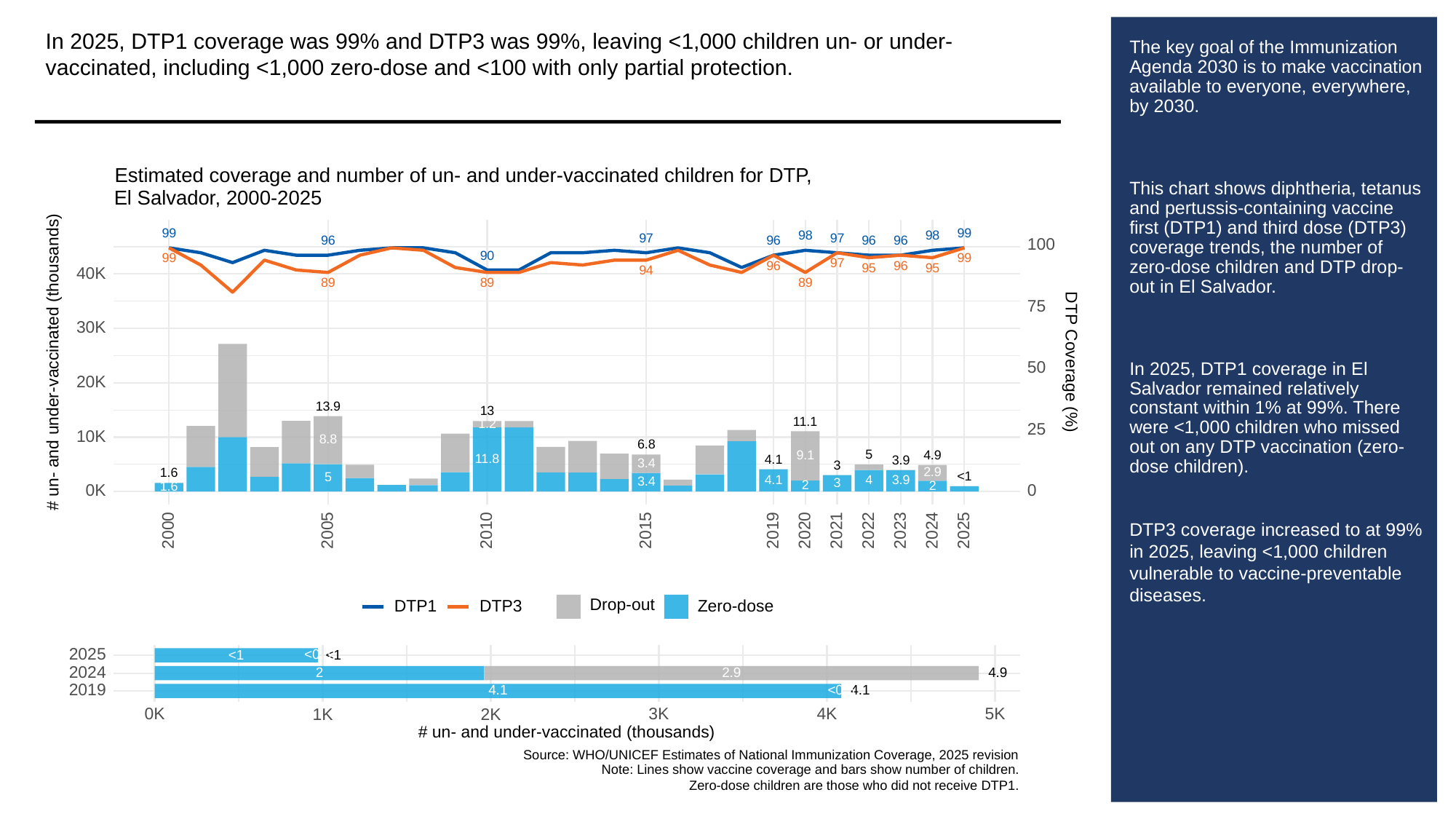

In 2025, DTP1 coverage was 99% and DTP3 was 99%, leaving <1,000 children un- or under-vaccinated, including <1,000 zero-dose and <100 with only partial protection.
# The key goal of the Immunization Agenda 2030 is to make vaccination available to everyone, everywhere, by 2030.

This chart shows diphtheria, tetanus and pertussis-containing vaccine first (DTP1) and third dose (DTP3) coverage trends, the number of zero-dose children and DTP drop-out in El Salvador.

In 2025, DTP1 coverage in El Salvador remained relatively constant within 1% at 99%. There were <1,000 children who missed out on any DTP vaccination (zero-dose children).

DTP3 coverage increased to at 99% in 2025, leaving <1,000 children vulnerable to vaccine-preventable diseases.

Estimated coverage and number of un- and under-vaccinated children for DTP,
El Salvador, 2000-2025

99
99
98
98
97
97
96
96
96
96
100

90
99
99
97
96
96
95
95
94
40K

89
89
89
75

30K

# un- and under-vaccinated (thousands)
DTP Coverage (%)

50
20K

13.9
13

11.1
1.2

25

10K

8.8

6.8

5
4.9
9.1

11.8
4.1
3.9
3.4
3

2.9
1.6

<1

5

4.1
3.9
4

3.4

3

2
2
1.6

0K
0

2023
2000
2005
2010
2015
2019
2020
2021
2022
2024
2025

Drop-out
DTP3
Zero-dose
DTP1

2025
<0.5
<1
<1

2024
2.9
4.9
2

2019
<0.5
4.1
4.1

3K
0K
5K
1K
2K
4K
# un- and under-vaccinated (thousands)
Source: WHO/UNICEF Estimates of National Immunization Coverage, 2025 revision
Note: Lines show vaccine coverage and bars show number of children.
Zero-dose children are those who did not receive DTP1.